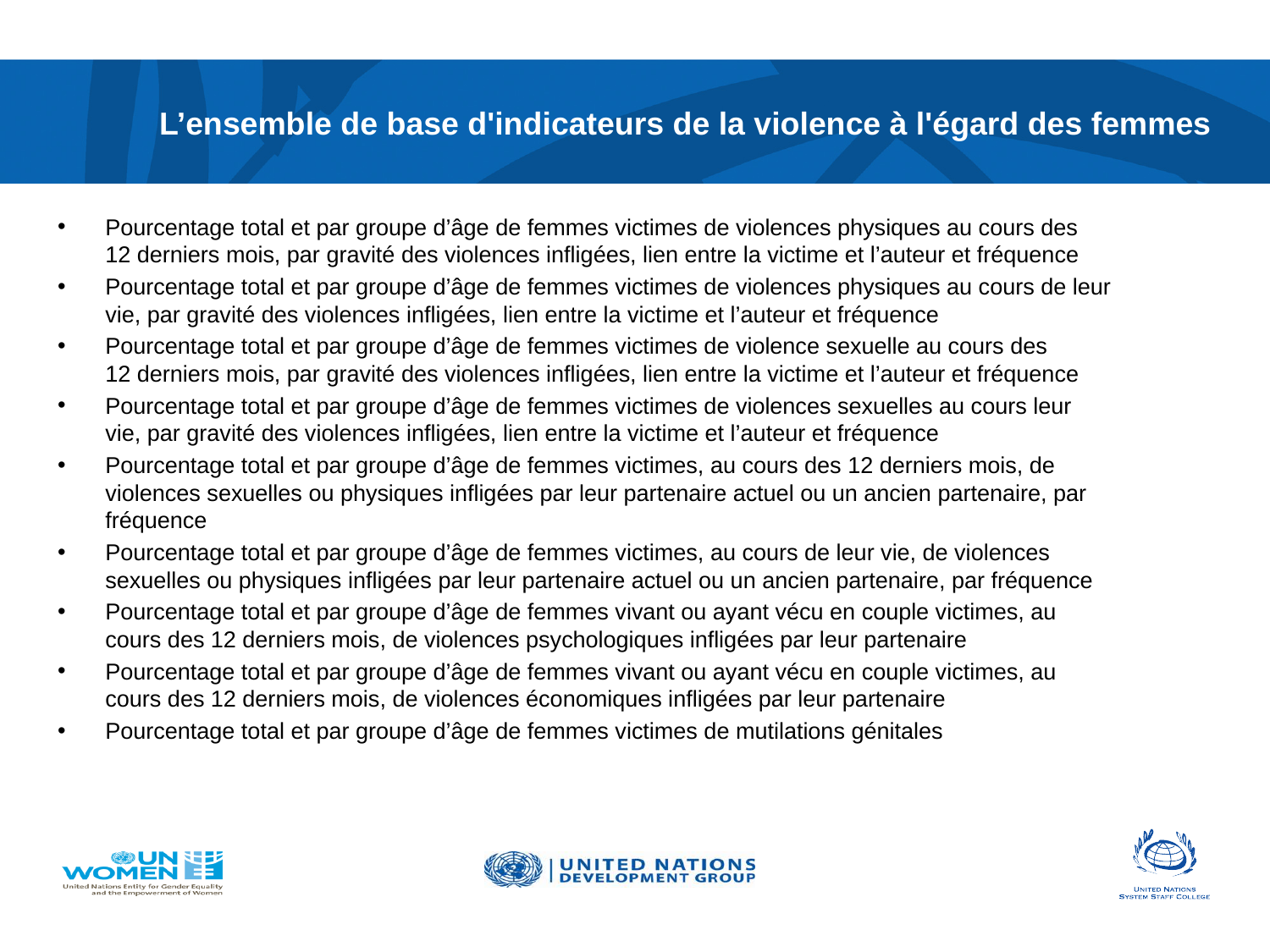

# L’ensemble de base d'indicateurs de la violence à l'égard des femmes
Pourcentage total et par groupe d’âge de femmes victimes de violences physiques au cours des 12 derniers mois, par gravité des violences infligées, lien entre la victime et l’auteur et fréquence
Pourcentage total et par groupe d’âge de femmes victimes de violences physiques au cours de leur vie, par gravité des violences infligées, lien entre la victime et l’auteur et fréquence
Pourcentage total et par groupe d’âge de femmes victimes de violence sexuelle au cours des 12 derniers mois, par gravité des violences infligées, lien entre la victime et l’auteur et fréquence
Pourcentage total et par groupe d’âge de femmes victimes de violences sexuelles au cours leur vie, par gravité des violences infligées, lien entre la victime et l’auteur et fréquence
Pourcentage total et par groupe d’âge de femmes victimes, au cours des 12 derniers mois, de violences sexuelles ou physiques infligées par leur partenaire actuel ou un ancien partenaire, par fréquence
Pourcentage total et par groupe d’âge de femmes victimes, au cours de leur vie, de violences sexuelles ou physiques infligées par leur partenaire actuel ou un ancien partenaire, par fréquence
Pourcentage total et par groupe d’âge de femmes vivant ou ayant vécu en couple victimes, au cours des 12 derniers mois, de violences psychologiques infligées par leur partenaire
Pourcentage total et par groupe d’âge de femmes vivant ou ayant vécu en couple victimes, au cours des 12 derniers mois, de violences économiques infligées par leur partenaire
Pourcentage total et par groupe d’âge de femmes victimes de mutilations génitales